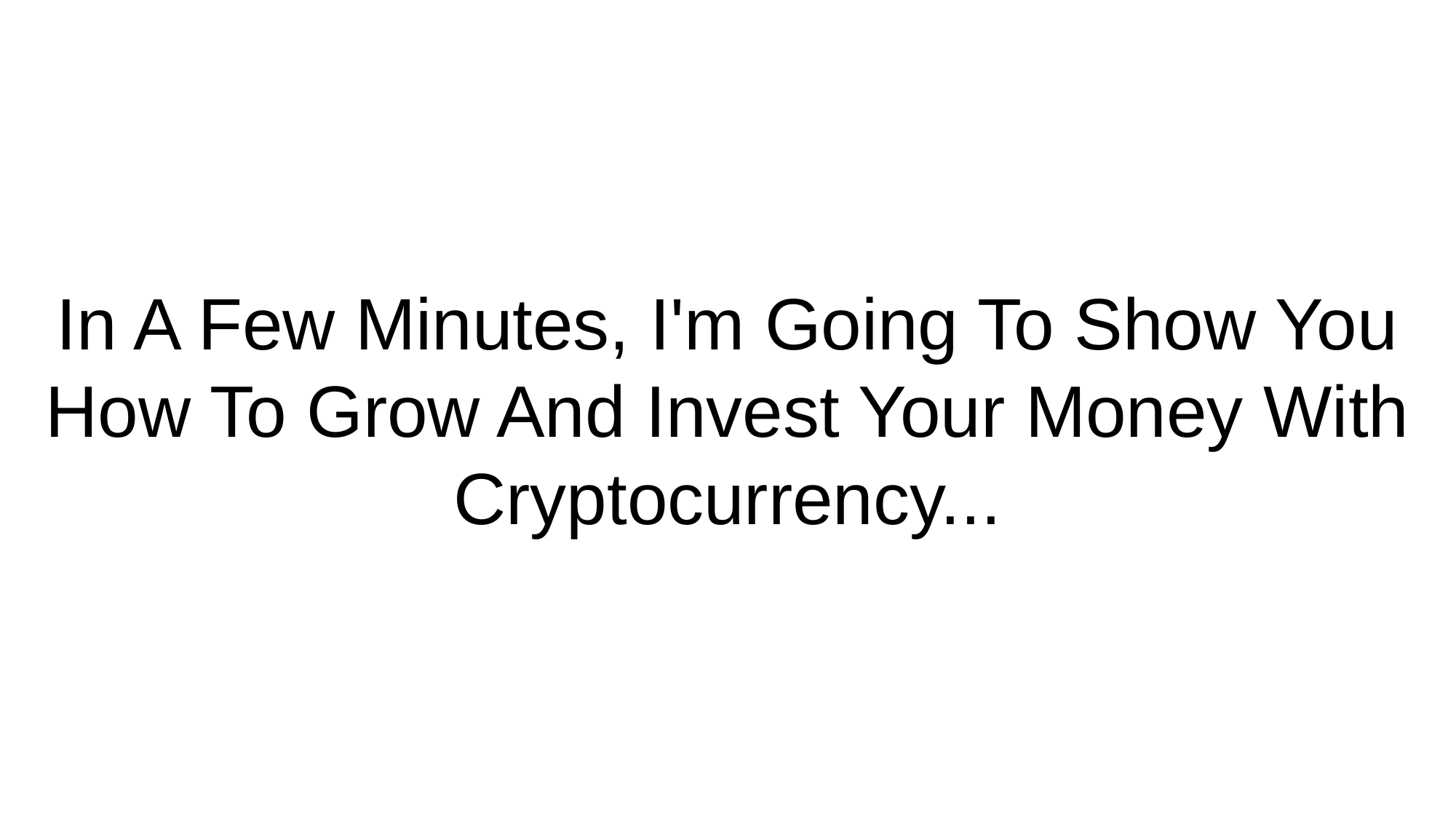

In A Few Minutes, I'm Going To Show You How To Grow And Invest Your Money With Cryptocurrency...